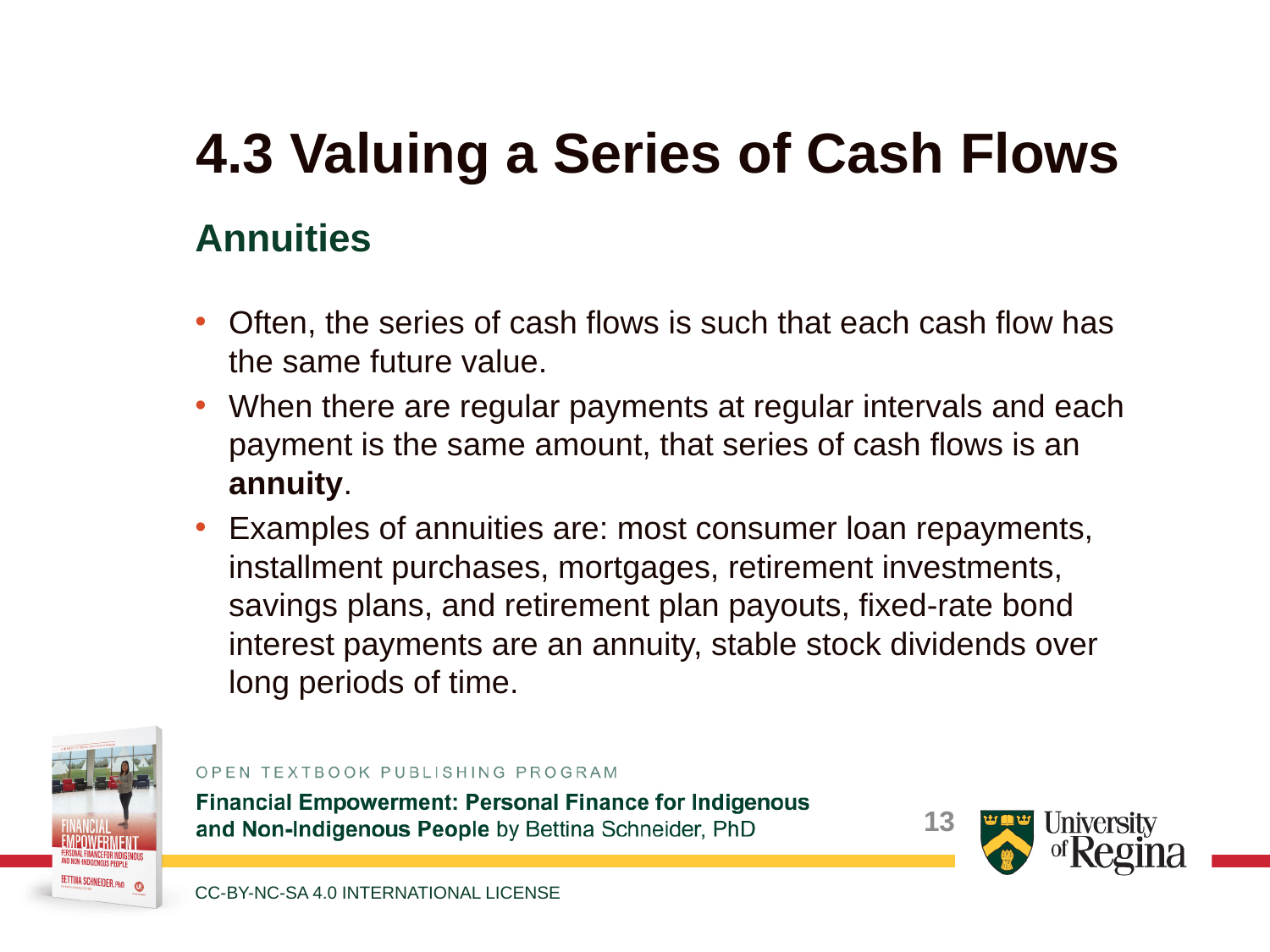

# 4.3 Valuing a Series of Cash Flows
Annuities
Often, the series of cash flows is such that each cash flow has the same future value.
When there are regular payments at regular intervals and each payment is the same amount, that series of cash flows is an annuity.
Examples of annuities are: most consumer loan repayments, installment purchases, mortgages, retirement investments, savings plans, and retirement plan payouts, fixed-rate bond interest payments are an annuity, stable stock dividends over long periods of time.
CC-BY-NC-SA 4.0 INTERNATIONAL LICENSE